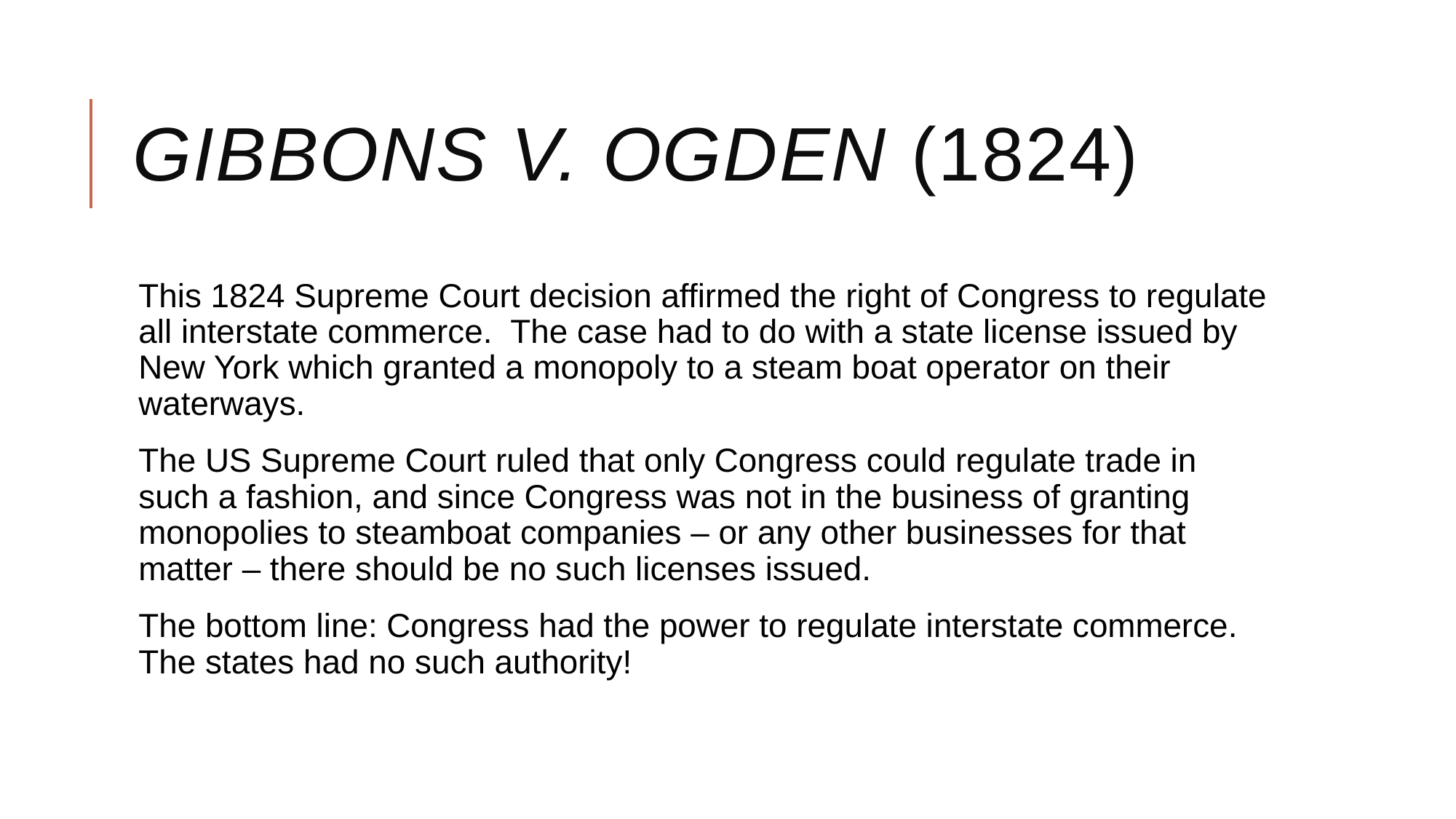

# Gibbons V. Ogden (1824)
This 1824 Supreme Court decision affirmed the right of Congress to regulate all interstate commerce.  The case had to do with a state license issued by New York which granted a monopoly to a steam boat operator on their waterways.
The US Supreme Court ruled that only Congress could regulate trade in such a fashion, and since Congress was not in the business of granting monopolies to steamboat companies – or any other businesses for that matter – there should be no such licenses issued.
The bottom line: Congress had the power to regulate interstate commerce.  The states had no such authority!